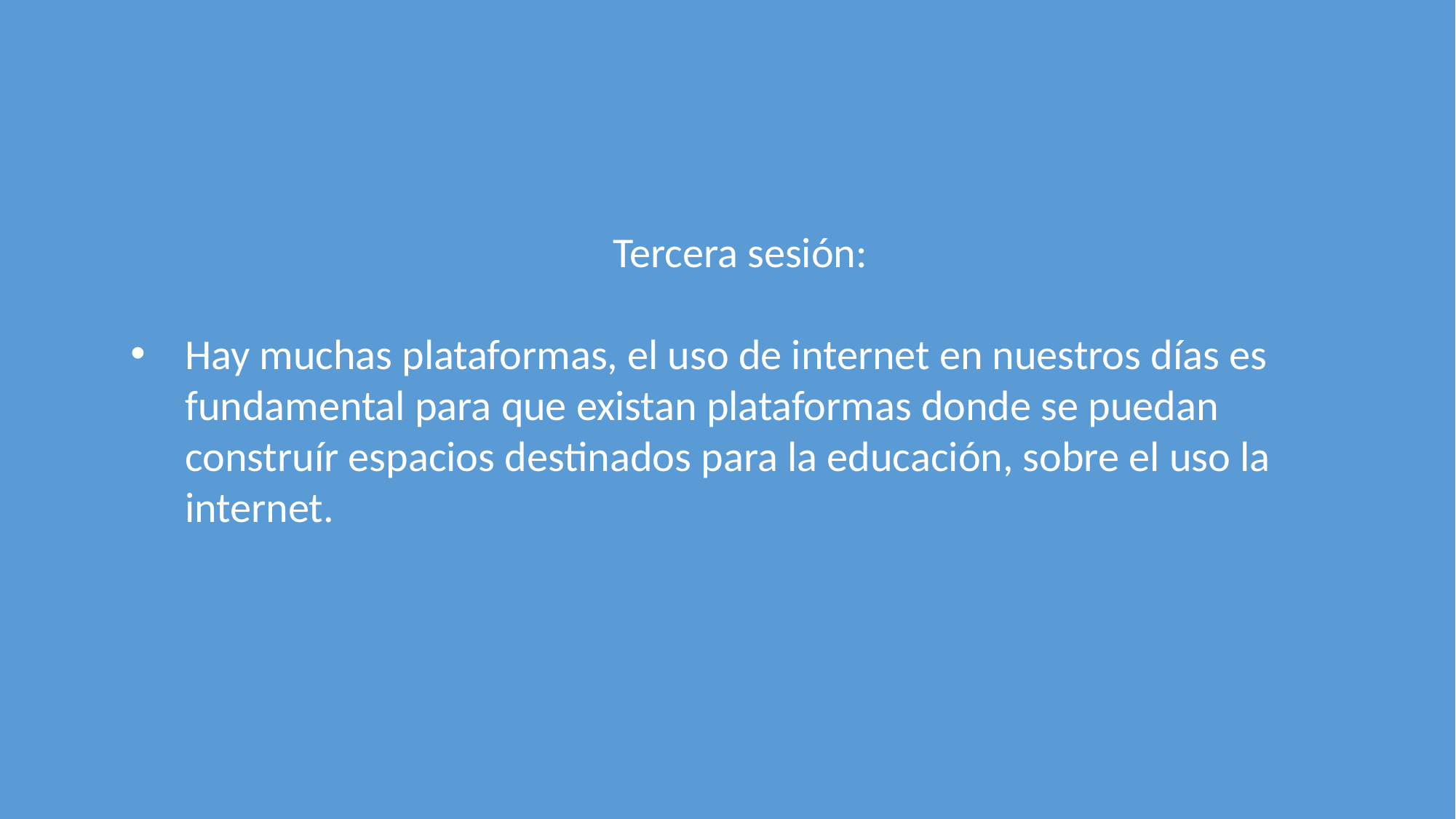

Tercera sesión:

Hay muchas plataformas, el uso de internet en nuestros días es fundamental para que existan plataformas donde se puedan construír espacios destinados para la educación, sobre el uso la internet.